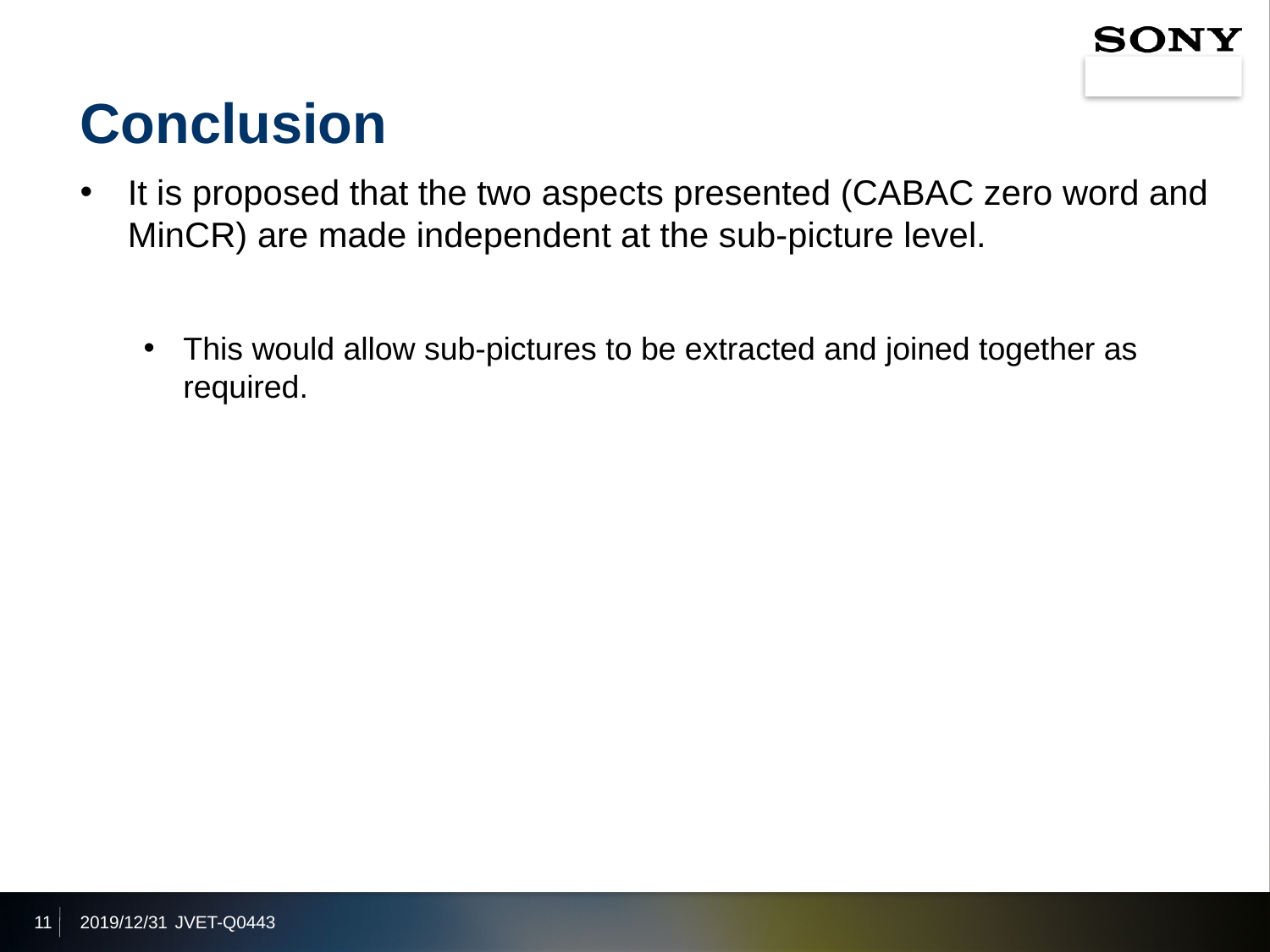

# Conclusion
It is proposed that the two aspects presented (CABAC zero word and MinCR) are made independent at the sub-picture level.

This would allow sub-pictures to be extracted and joined together as required.

11
2019/12/31
JVET-Q0443